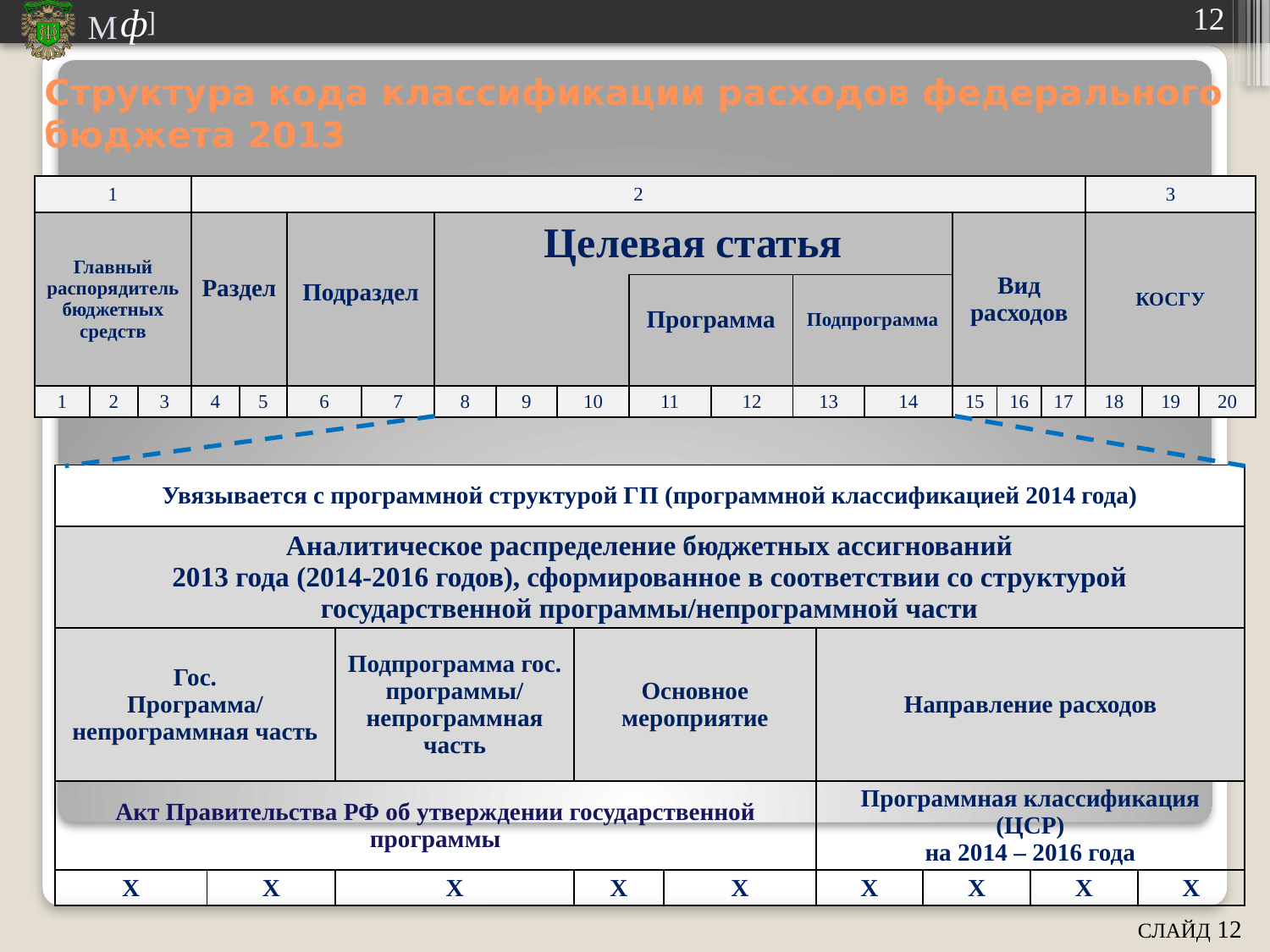

# Структура кода классификации расходов федерального бюджета 2013
| 1 |  |  | 2 |  |  |  |  |  |  |  |  |  |  |  |  |  | 3 |  |  |
| --- | --- | --- | --- | --- | --- | --- | --- | --- | --- | --- | --- | --- | --- | --- | --- | --- | --- | --- | --- |
| Главный распорядитель бюджетных средств |  |  | Раздел |  | Подраздел |  | Целевая статья |  |  |  |  |  |  | Вид расходов |  |  | КОСГУ |  |  |
|  |  |  |  |  |  |  |  |  |  | Программа |  | Подпрограмма |  |  |  |  |  |  |  |
| 1 | 2 | 3 | 4 | 5 | 6 | 7 | 8 | 9 | 10 | 11 | 12 | 13 | 14 | 15 | 16 | 17 | 18 | 19 | 20 |
| Увязывается с программной структурой ГП (программной классификацией 2014 года) |  |  |  |  |  |  |  |  |
| --- | --- | --- | --- | --- | --- | --- | --- | --- |
| Аналитическое распределение бюджетных ассигнований 2013 года (2014-2016 годов), сформированное в соответствии со структурой государственной программы/непрограммной части |  |  |  |  |  |  |  |  |
| Гос. Программа/ непрограммная часть |  | Подпрограмма гос. программы/ непрограммная часть | Основное мероприятие |  | Направление расходов |  |  |  |
| Акт Правительства РФ об утверждении государственной программы |  |  |  |  | Программная классификация (ЦСР) на 2014 – 2016 года |  |  |  |
| Х | Х | Х | Х | Х | Х | Х | Х | Х |
СЛАЙД 12